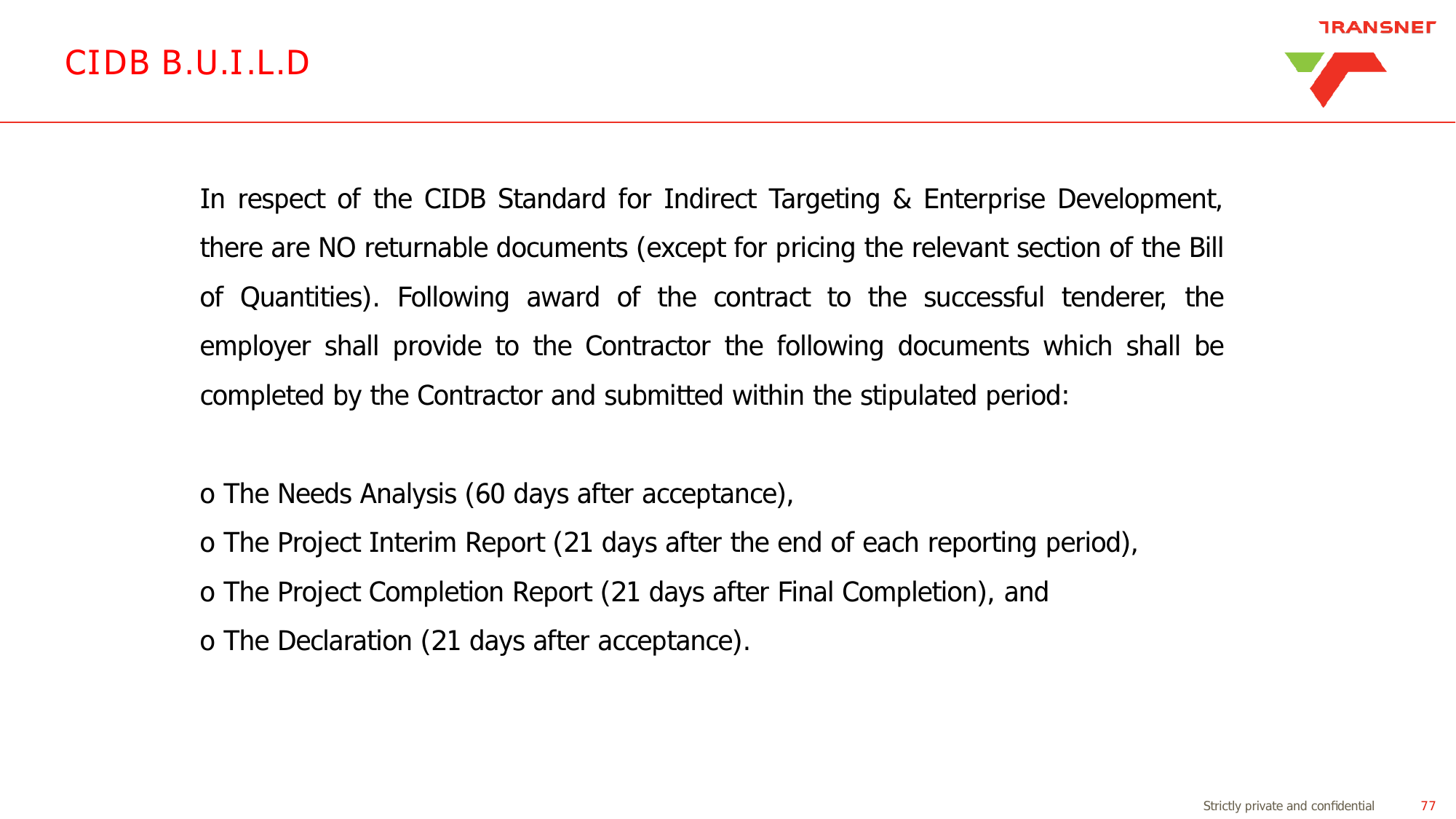

# CIDB B.U.I.L.D
In respect of the CIDB Standard for Indirect Targeting & Enterprise Development, there are NO returnable documents (except for pricing the relevant section of the Bill of Quantities). Following award of the contract to the successful tenderer, the employer shall provide to the Contractor the following documents which shall be completed by the Contractor and submitted within the stipulated period:

o The Needs Analysis (60 days after acceptance),
o The Project Interim Report (21 days after the end of each reporting period),
o The Project Completion Report (21 days after Final Completion), and
o The Declaration (21 days after acceptance).